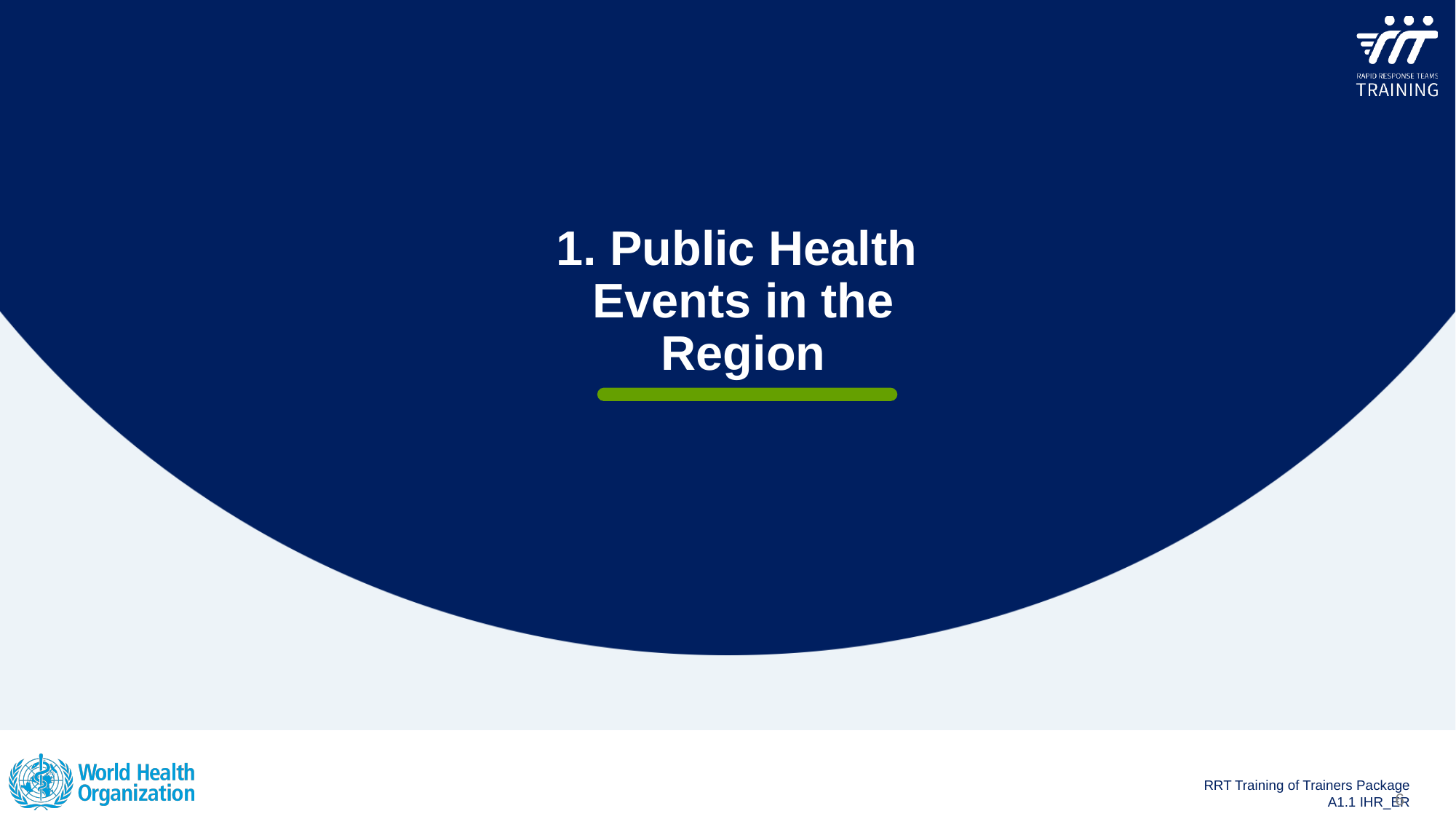

1. Public Health
Events in the Region